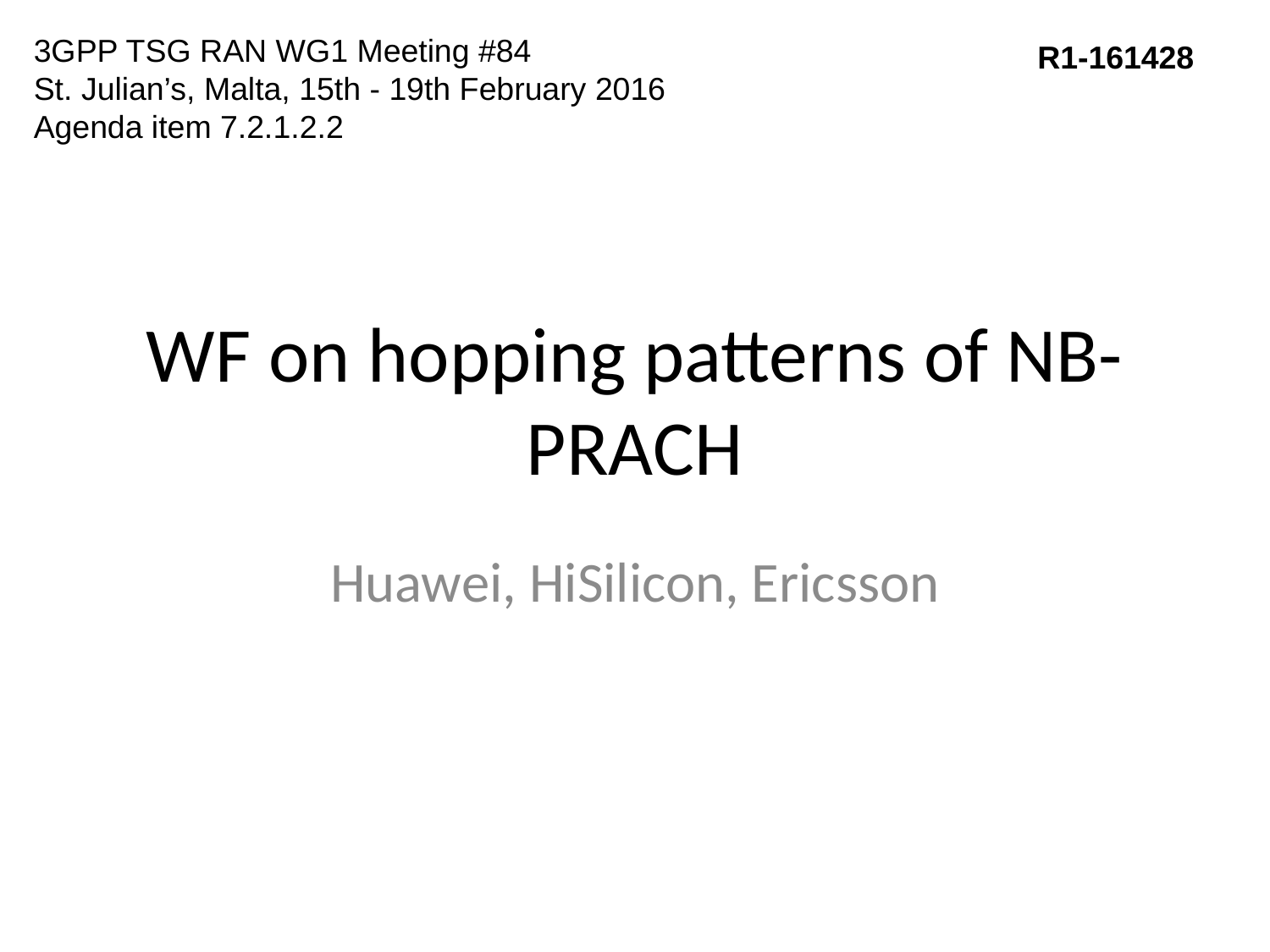

3GPP TSG RAN WG1 Meeting #84
St. Julian’s, Malta, 15th - 19th February 2016
Agenda item 7.2.1.2.2
R1-161428
# WF on hopping patterns of NB-PRACH
Huawei, HiSilicon, Ericsson